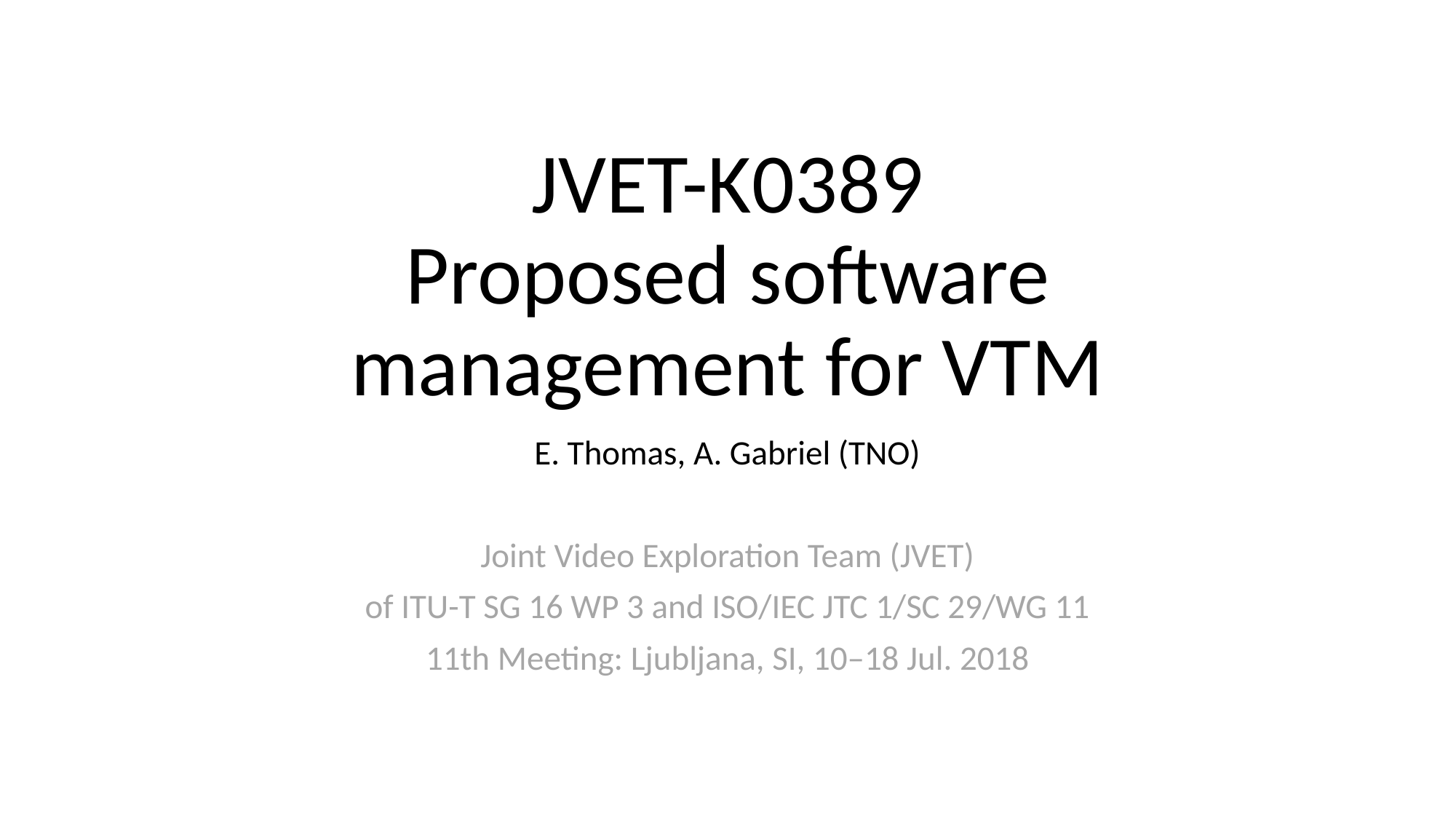

# JVET-K0389 Proposed software management for VTM
E. Thomas, A. Gabriel (TNO)

Joint Video Exploration Team (JVET)
of ITU-T SG 16 WP 3 and ISO/IEC JTC 1/SC 29/WG 11
11th Meeting: Ljubljana, SI, 10–18 Jul. 2018